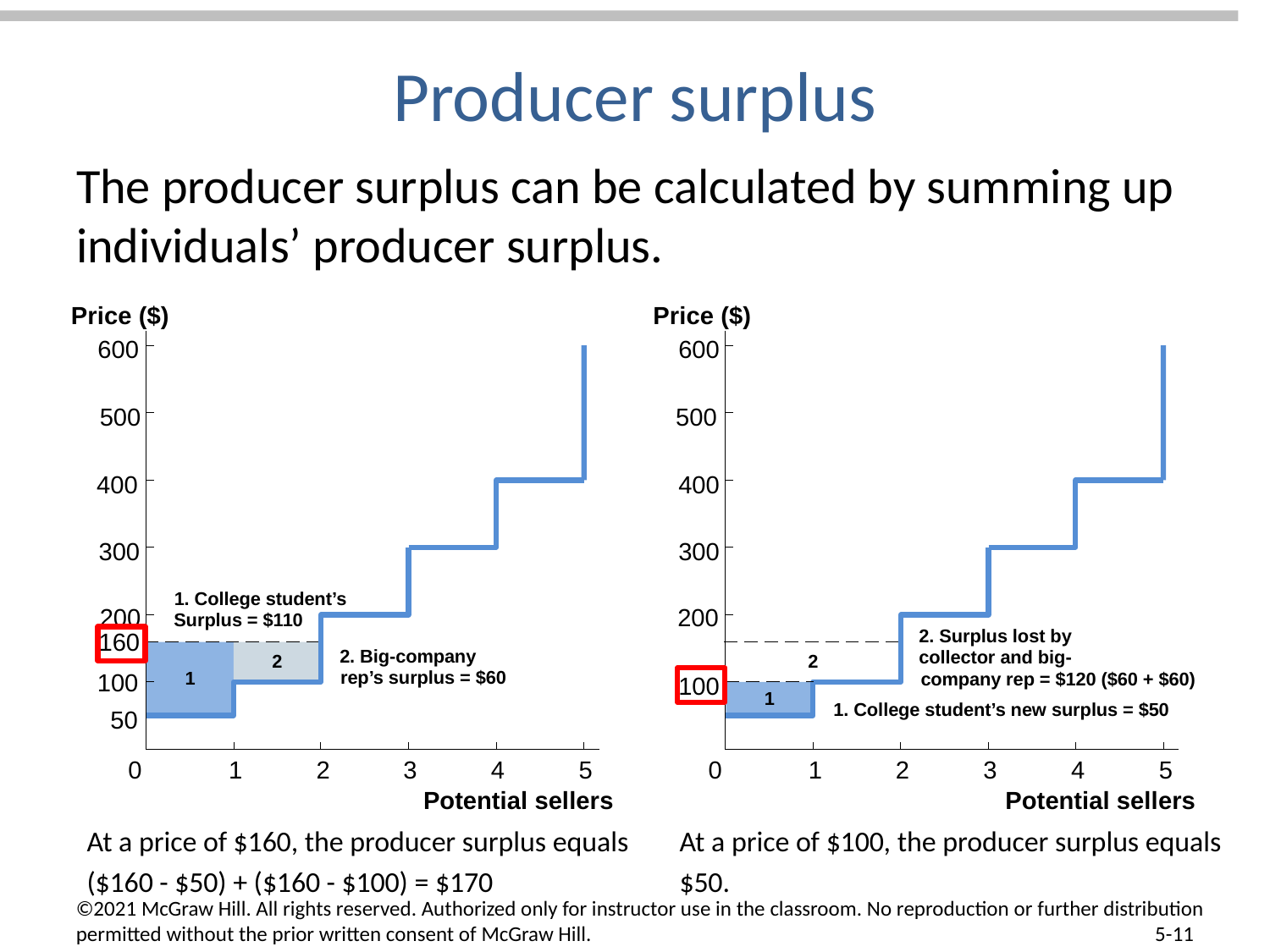

# Producer surplus
The producer surplus can be calculated by summing up individuals’ producer surplus.
Price ($)
Price ($)
600

500

400

300

200

100

0
1
2
3
4
5
Potential sellers

600

500

400

300

1. College student’s
200
Surplus = $110

2. Surplus lost by

160

2. Big-company
collector and big-
2
2
rep’s surplus = $60
1
100
company rep = $120 ($60 + $60)

1
1. College student’s new surplus = $50
50

0
1
2
3
4
5
Potential sellers
At a price of $160, the producer surplus equals
($160 - $50) + ($160 - $100) = $170
At a price of $100, the producer surplus equals
$50.